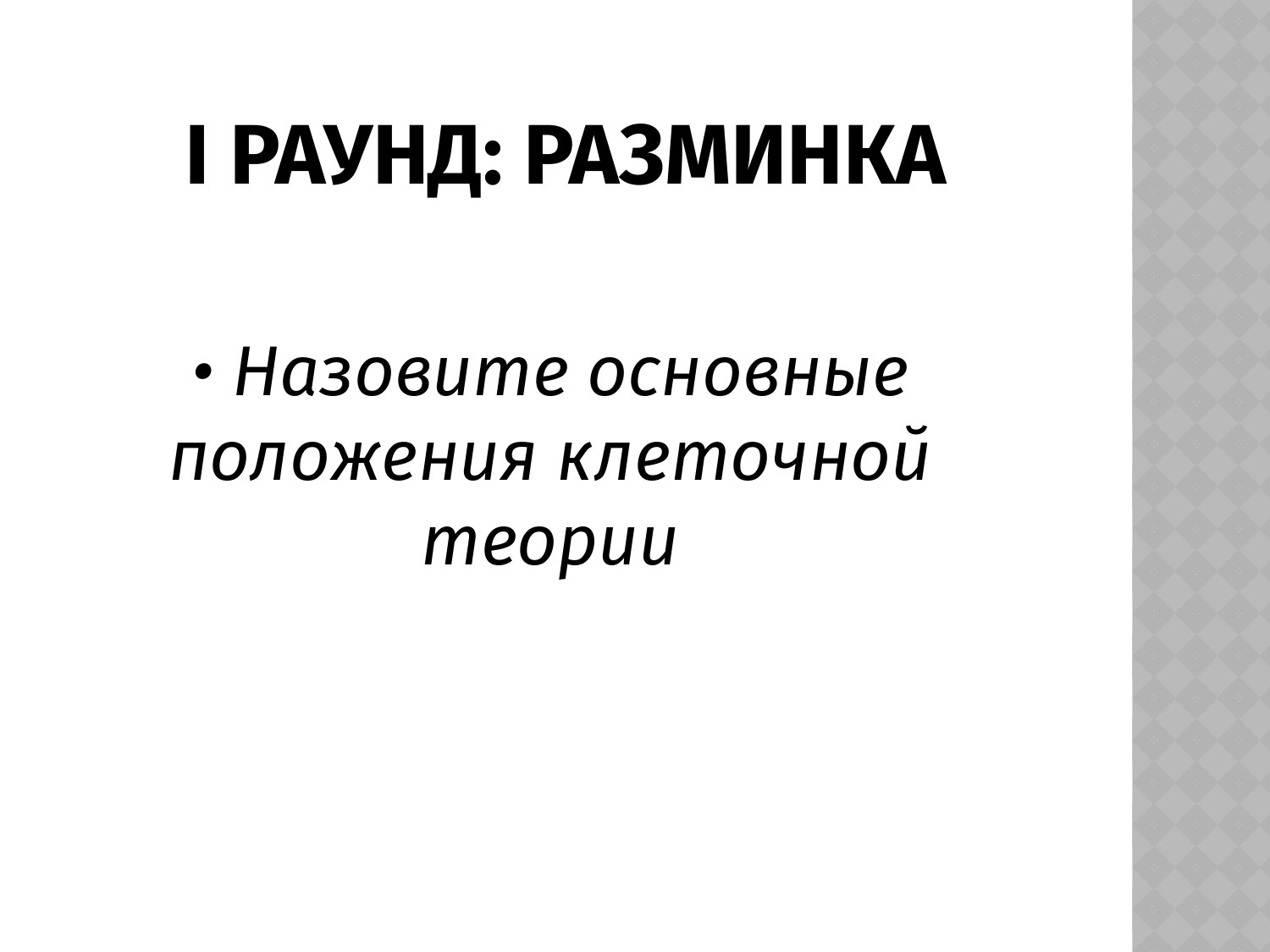

# I раунд: Разминка
• Назовите основные положения клеточной теории